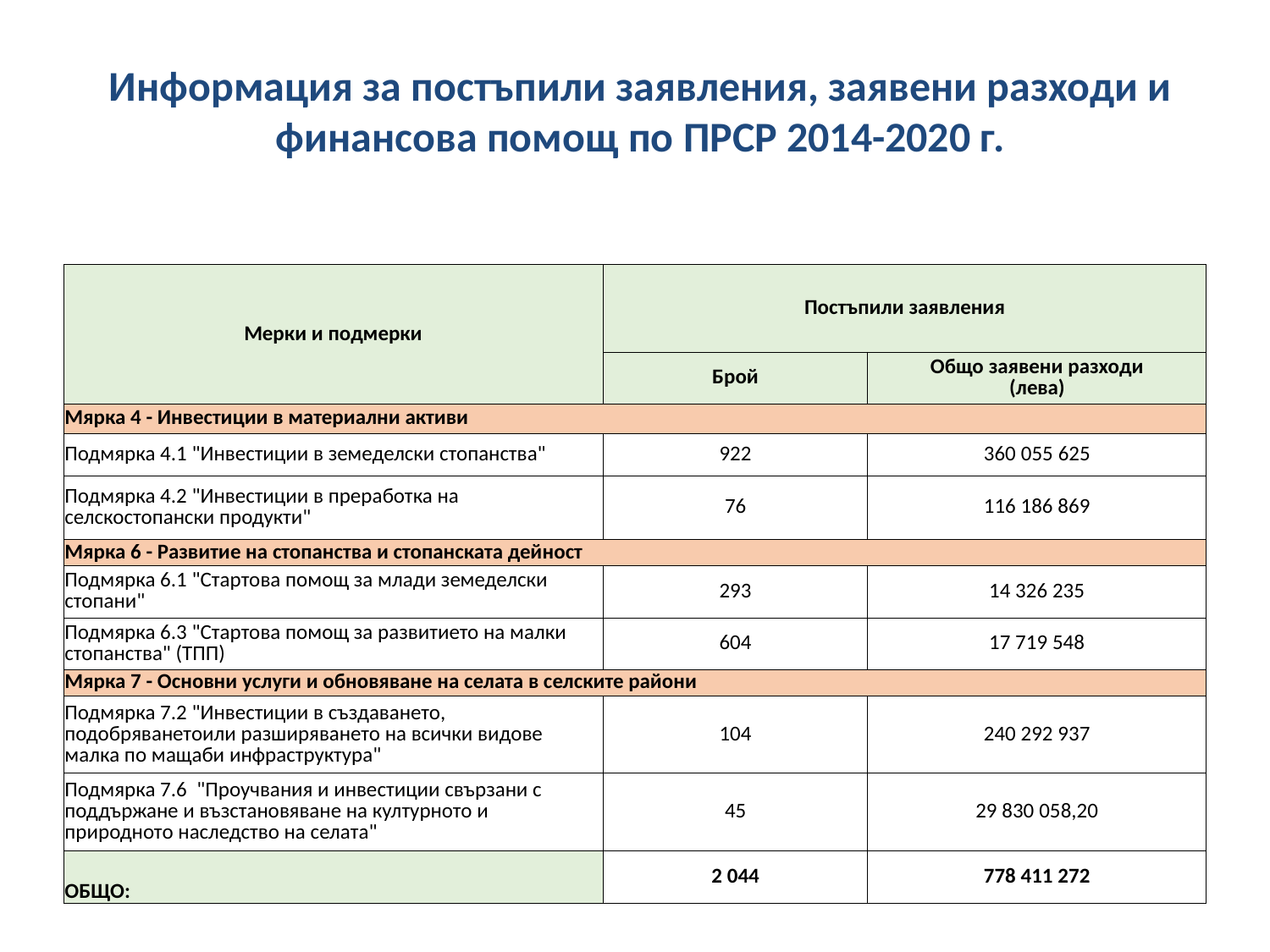

Информация за постъпили заявления, заявени разходи и финансова помощ по ПРСР 2014-2020 г.
| Мерки и подмерки | Постъпили заявления |  |
| --- | --- | --- |
|  | Брой | Общо заявени разходи (лева) |
| Мярка 4 - Инвестиции в материални активи |  |  |
| Подмярка 4.1 "Инвестиции в земеделски стопанства" | 922 | 360 055 625 |
| Подмярка 4.2 "Инвестиции в преработка на селскостопански продукти" | 76 | 116 186 869 |
| Мярка 6 - Развитие на стопанства и стопанската дейност |  |  |
| Подмярка 6.1 "Стартова помощ за млади земеделски стопани" | 293 | 14 326 235 |
| Подмярка 6.3 "Стартова помощ за развитието на малки стопанства" (ТПП) | 604 | 17 719 548 |
| Мярка 7 - Основни услуги и обновяване на селата в селските райони |  |  |
| Подмярка 7.2 "Инвестиции в създаването, подобряванетоили разширяването на всички видове малка по мащаби инфраструктура" | 104 | 240 292 937 |
| Подмярка 7.6 "Проучвания и инвестиции свързани с поддържане и възстановяване на културното и природното наследство на селата" | 45 | 29 830 058,20 |
| ОБЩО: | 2 044 | 778 411 272 |